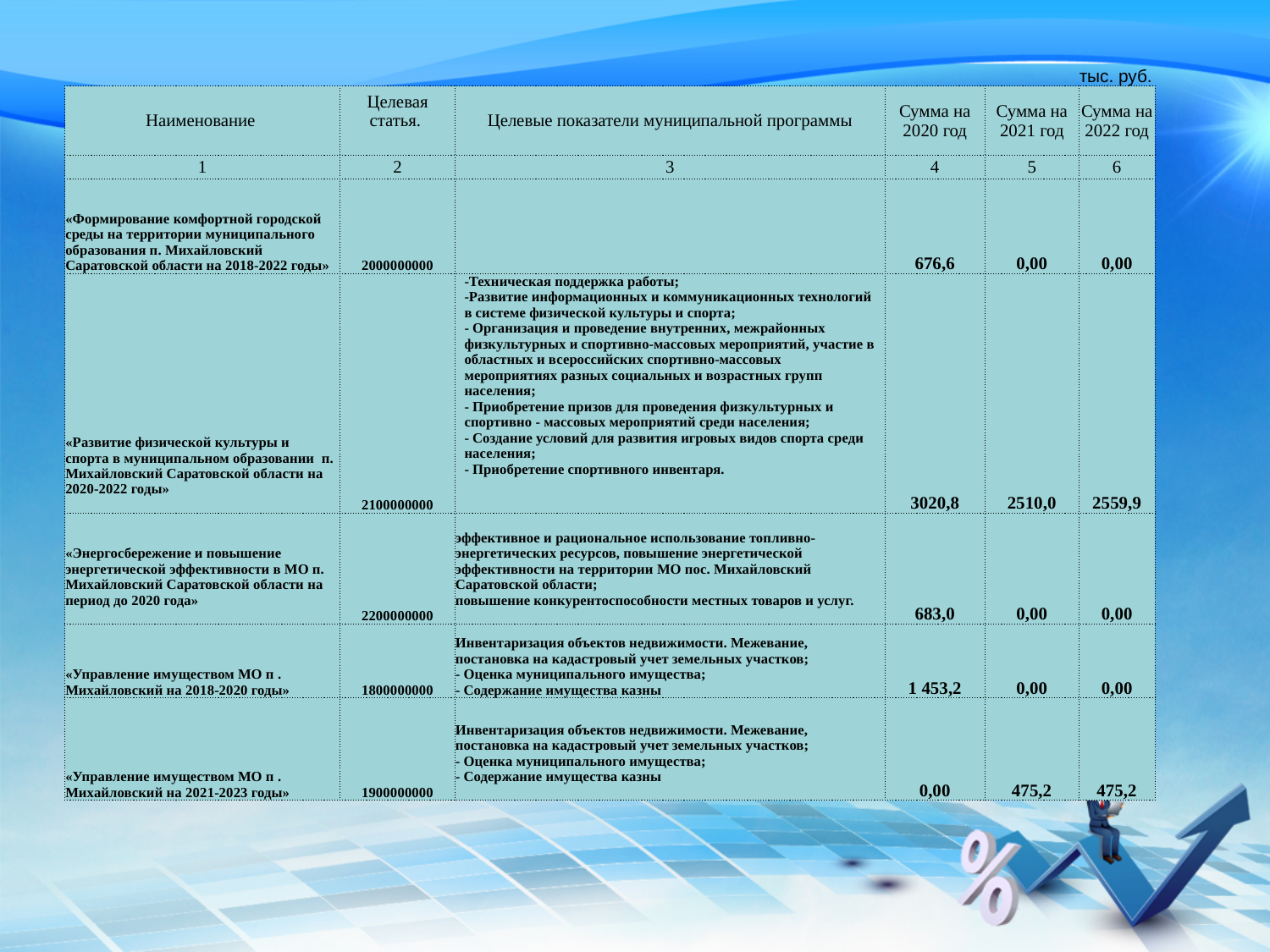

|  |  |  |  |  | тыс. руб. |
| --- | --- | --- | --- | --- | --- |
| Наименование | Целевая статья. | Целевые показатели муниципальной программы | Сумма на 2020 год | Сумма на 2021 год | Сумма на 2022 год |
| 1 | 2 | 3 | 4 | 5 | 6 |
| «Формирование комфортной городской среды на территории муниципального образования п. Михайловский Саратовской области на 2018-2022 годы» | 2000000000 |  | 676,6 | 0,00 | 0,00 |
| «Развитие физической культуры и спорта в муниципальном образовании п. Михайловский Саратовской области на 2020-2022 годы» | 2100000000 | -Техническая поддержка работы; -Развитие информационных и коммуникационных технологий в системе физической культуры и спорта; - Организация и проведение внутренних, межрайонных физкультурных и спортивно-массовых мероприятий, участие в областных и всероссийских спортивно-массовых мероприятиях разных социальных и возрастных групп населения; - Приобретение призов для проведения физкультурных и спортивно - массовых мероприятий среди населения; - Создание условий для развития игровых видов спорта среди населения; - Приобретение спортивного инвентаря. | 3020,8 | 2510,0 | 2559,9 |
| «Энергосбережение и повышение энергетической эффективности в МО п. Михайловский Саратовской области на период до 2020 года» | 2200000000 | эффективное и рациональное использование топливно-энергетических ресурсов, повышение энергетической эффективности на территории МО пос. Михайловский Саратовской области; повышение конкурентоспособности местных товаров и услуг. | 683,0 | 0,00 | 0,00 |
| «Управление имуществом МО п . Михайловский на 2018-2020 годы» | 1800000000 | Инвентаризация объектов недвижимости. Межевание, постановка на кадастровый учет земельных участков; - Оценка муниципального имущества; - Содержание имущества казны | 1 453,2 | 0,00 | 0,00 |
| «Управление имуществом МО п . Михайловский на 2021-2023 годы» | 1900000000 | Инвентаризация объектов недвижимости. Межевание, постановка на кадастровый учет земельных участков; - Оценка муниципального имущества; - Содержание имущества казны | 0,00 | 475,2 | 475,2 |